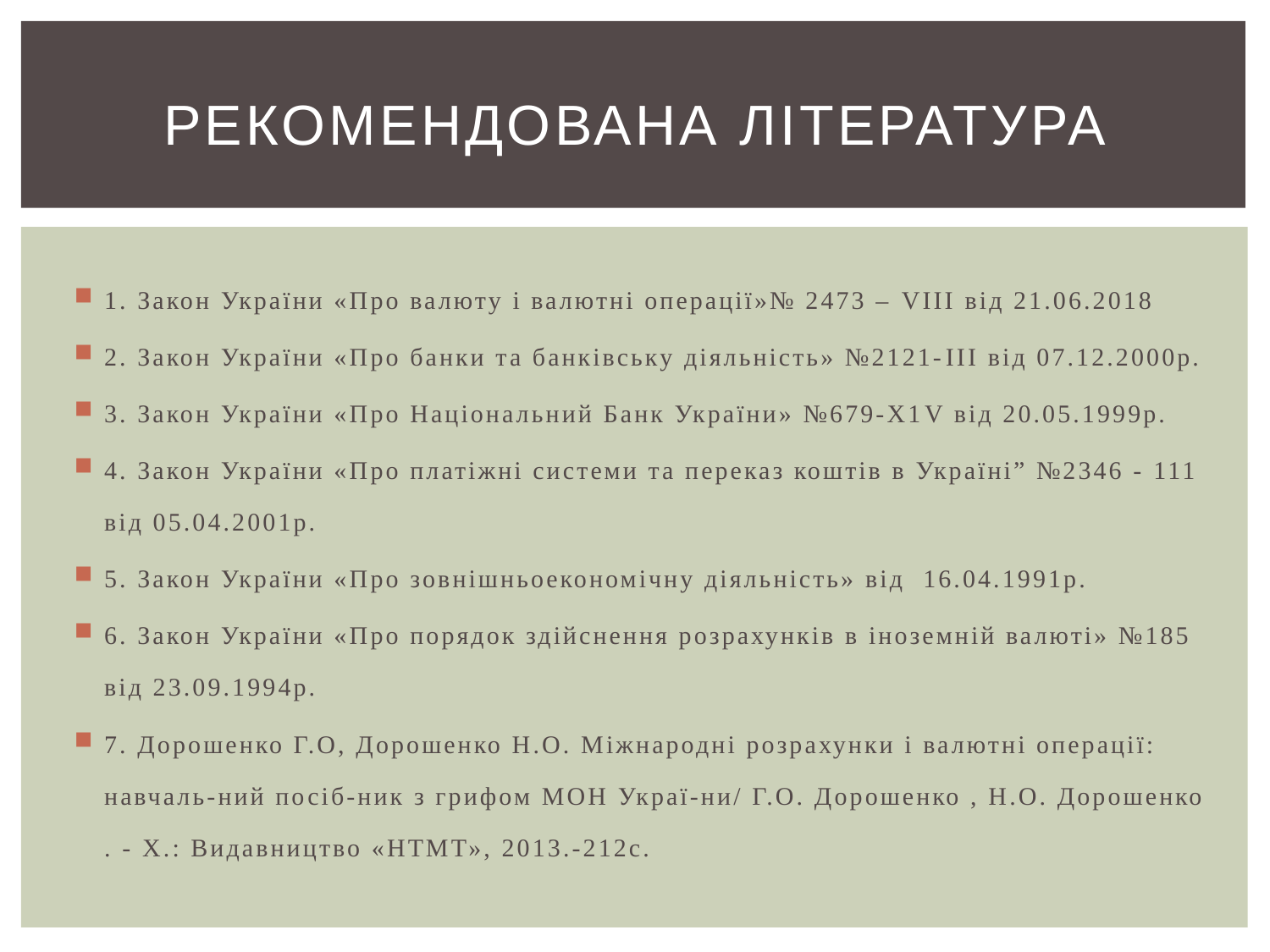

# РЕКОМЕНДОВАНА ЛІТЕРАТУРА
1. Закон України «Про валюту і валютні операції»№ 2473 – VIII від 21.06.2018
2. Закон України «Про банки та банківську діяльність» №2121-III від 07.12.2000р.
3. Закон України «Про Національний Банк України» №679-Х1V від 20.05.1999р.
4. Закон України «Про платіжні системи та переказ коштів в Україні” №2346 - 111 від 05.04.2001р.
5. Закон України «Про зовнішньоекономічну діяльність» від  16.04.1991р.
6. Закон України «Про порядок здійснення розрахунків в іноземній валюті» №185 від 23.09.1994р.
7. Дорошенко Г.О, Дорошенко Н.О. Міжнародні розрахунки і валютні операції: навчаль-ний посіб-ник з грифом МОН Украї-ни/ Г.О. Дорошенко , Н.О. Дорошенко . - Х.: Видавництво «НТМТ», 2013.-212с.